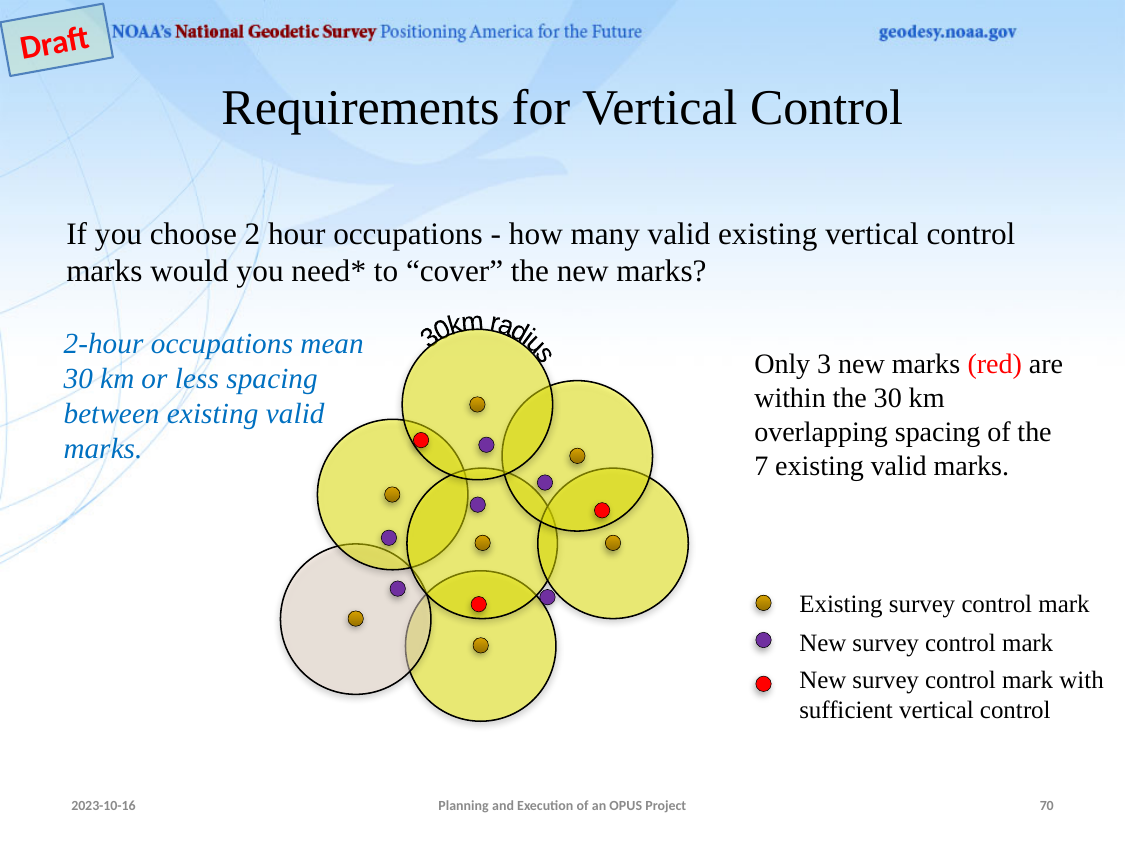

Draft
Requirements for Vertical Control
If you choose 2 hour occupations - how many valid existing vertical control marks would you need* to “cover” the new marks?

2-hour occupations mean 30 km or less spacing between existing valid marks.
30km radius

Only 3 new marks (red) are within the 30 km overlapping spacing of the 7 existing valid marks.
Existing survey control mark

New survey control mark

New survey control mark with sufficient vertical control

2023-10-16
Planning and Execution of an OPUS Project
70